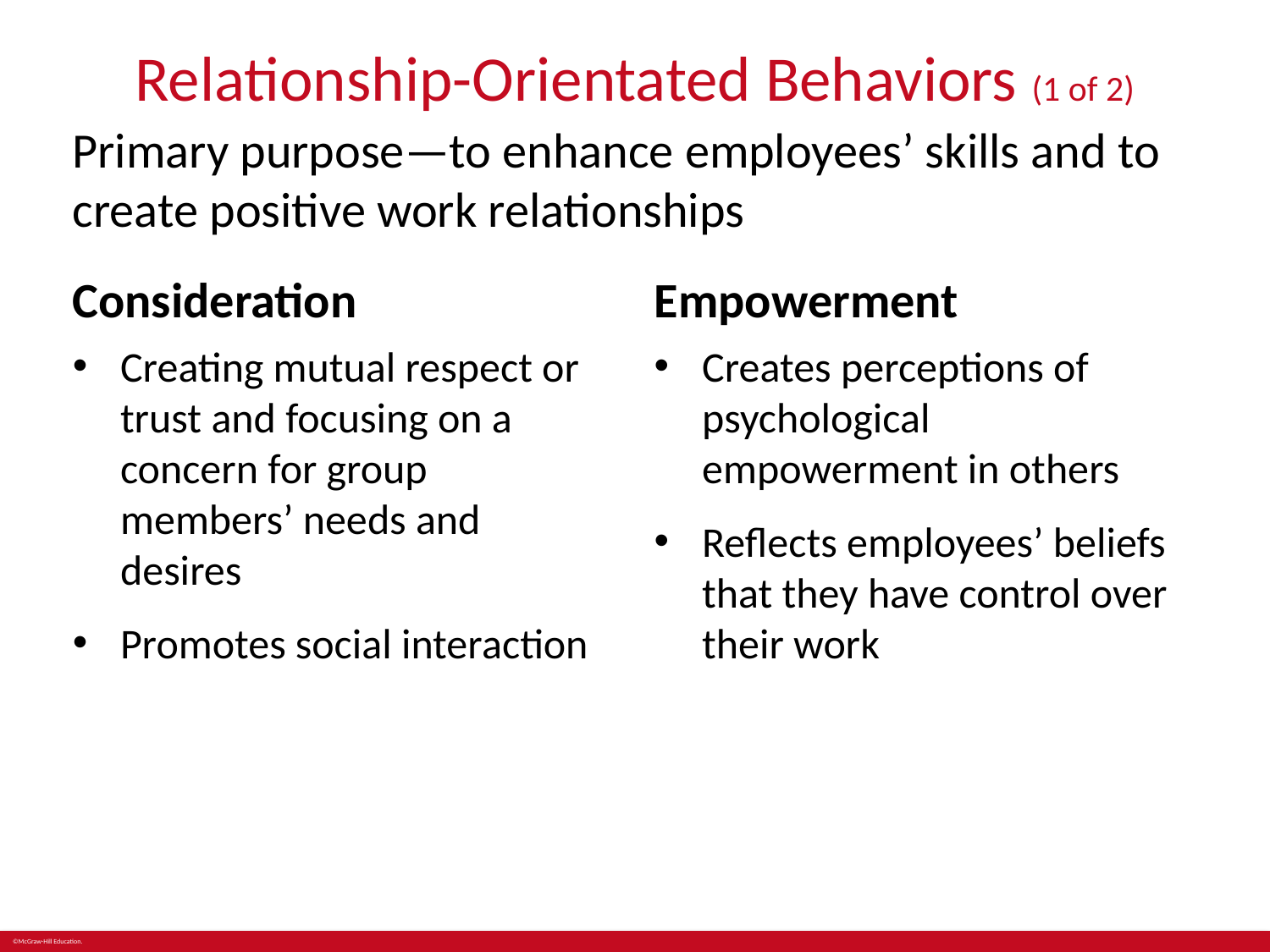

# Relationship-Orientated Behaviors (1 of 2)
Primary purpose—to enhance employees’ skills and to create positive work relationships

Consideration
Empowerment
Creating mutual respect or trust and focusing on a concern for group members’ needs and desires
Promotes social interaction

Creates perceptions of psychological empowerment in others
Reflects employees’ beliefs that they have control over their work